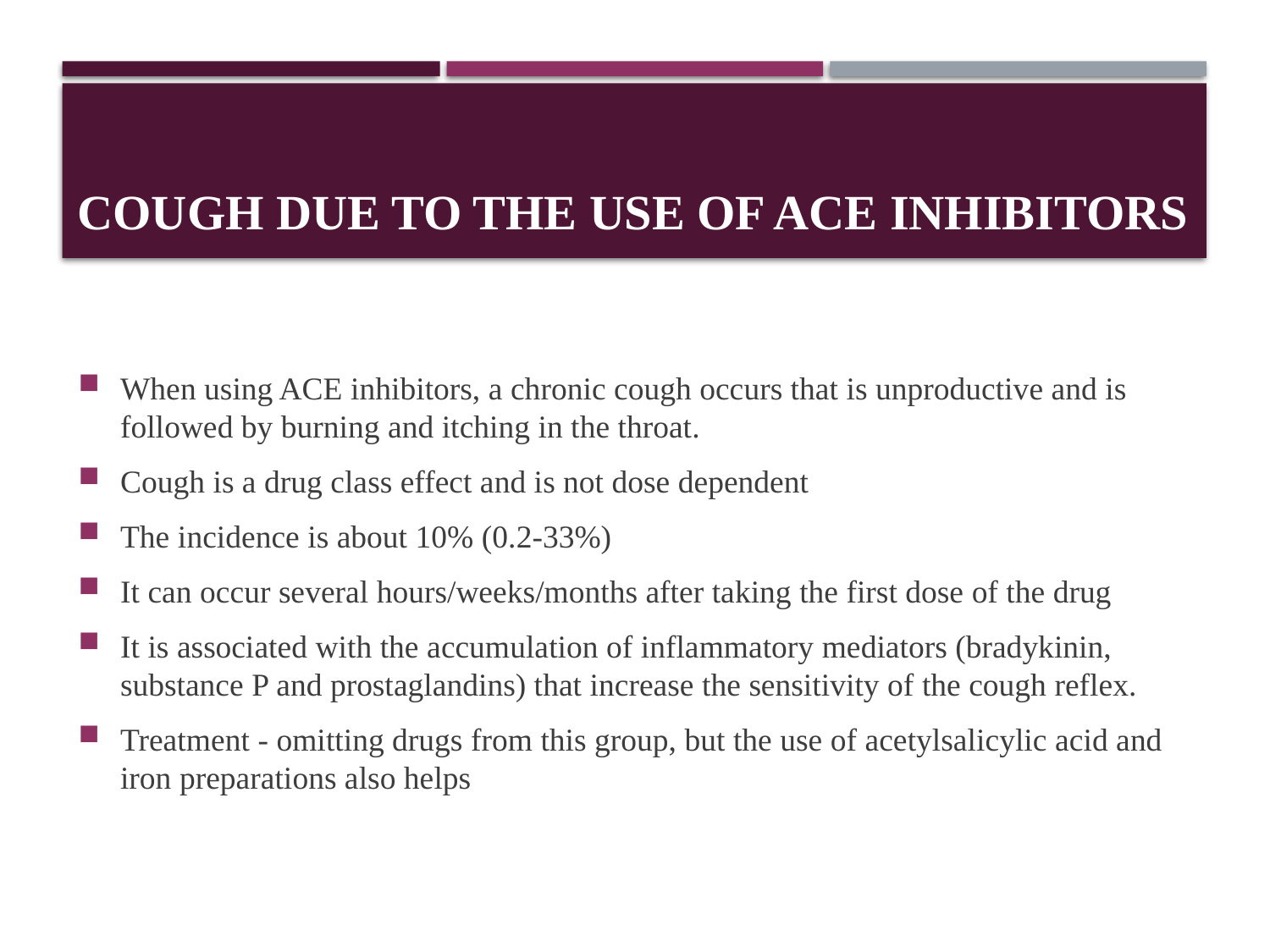

# Cough due to the use of ACE inhibitors
When using ACE inhibitors, a chronic cough occurs that is unproductive and is followed by burning and itching in the throat.
Cough is a drug class effect and is not dose dependent
The incidence is about 10% (0.2-33%)
It can occur several hours/weeks/months after taking the first dose of the drug
It is associated with the accumulation of inflammatory mediators (bradykinin, substance P and prostaglandins) that increase the sensitivity of the cough reflex.
Treatment - omitting drugs from this group, but the use of acetylsalicylic acid and iron preparations also helps